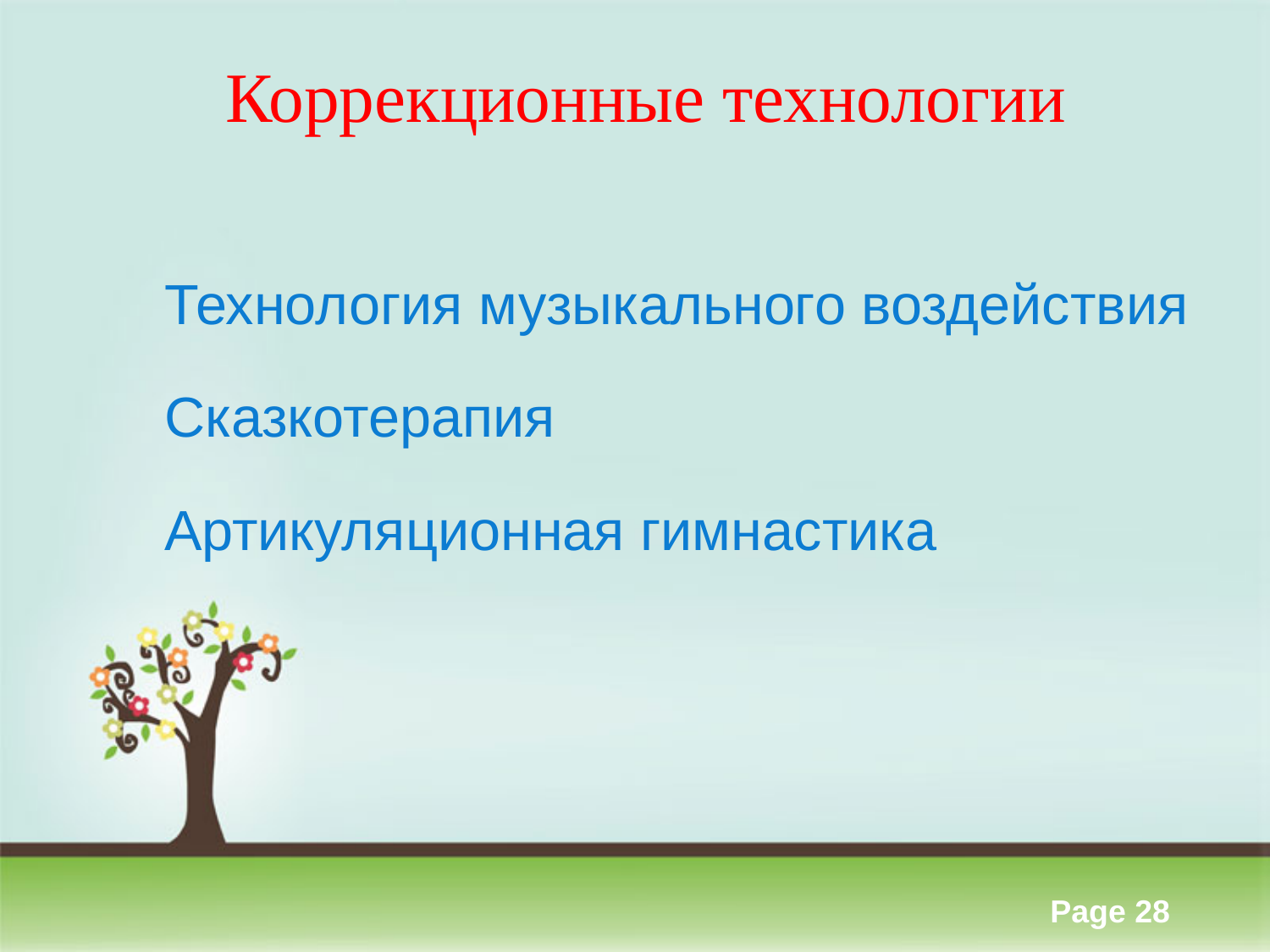

# Коррекционные технологии
    Технология музыкального воздействия
    Сказкотерапия
    Артикуляционная гимнастика